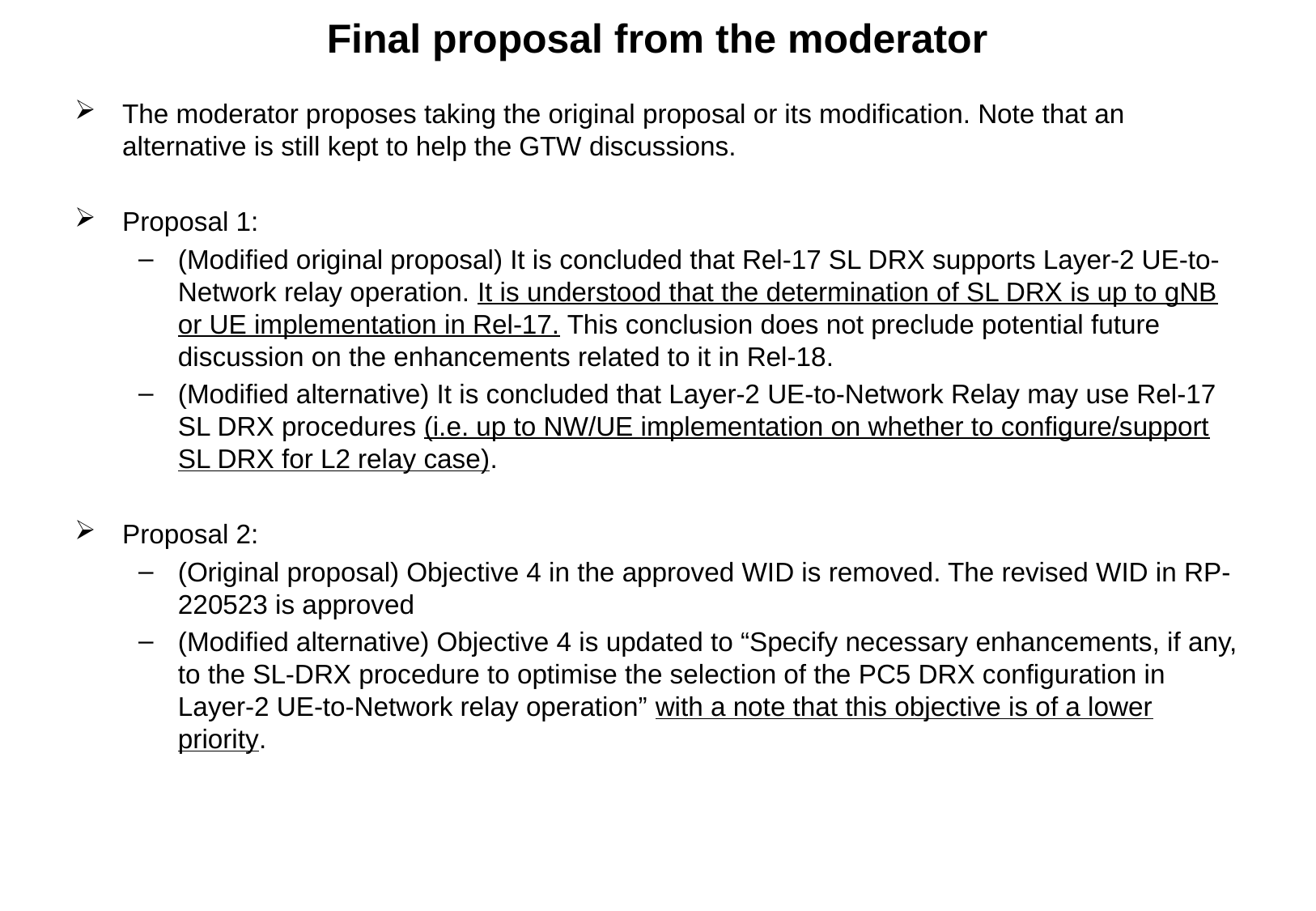

# Final proposal from the moderator
The moderator proposes taking the original proposal or its modification. Note that an alternative is still kept to help the GTW discussions.

Proposal 1:
(Modified original proposal) It is concluded that Rel-17 SL DRX supports Layer-2 UE-to-Network relay operation. It is understood that the determination of SL DRX is up to gNB or UE implementation in Rel-17. This conclusion does not preclude potential future discussion on the enhancements related to it in Rel-18.
(Modified alternative) It is concluded that Layer-2 UE-to-Network Relay may use Rel-17 SL DRX procedures (i.e. up to NW/UE implementation on whether to configure/support SL DRX for L2 relay case).

Proposal 2:
(Original proposal) Objective 4 in the approved WID is removed. The revised WID in RP-220523 is approved
(Modified alternative) Objective 4 is updated to “Specify necessary enhancements, if any, to the SL-DRX procedure to optimise the selection of the PC5 DRX configuration in Layer-2 UE-to-Network relay operation” with a note that this objective is of a lower priority.